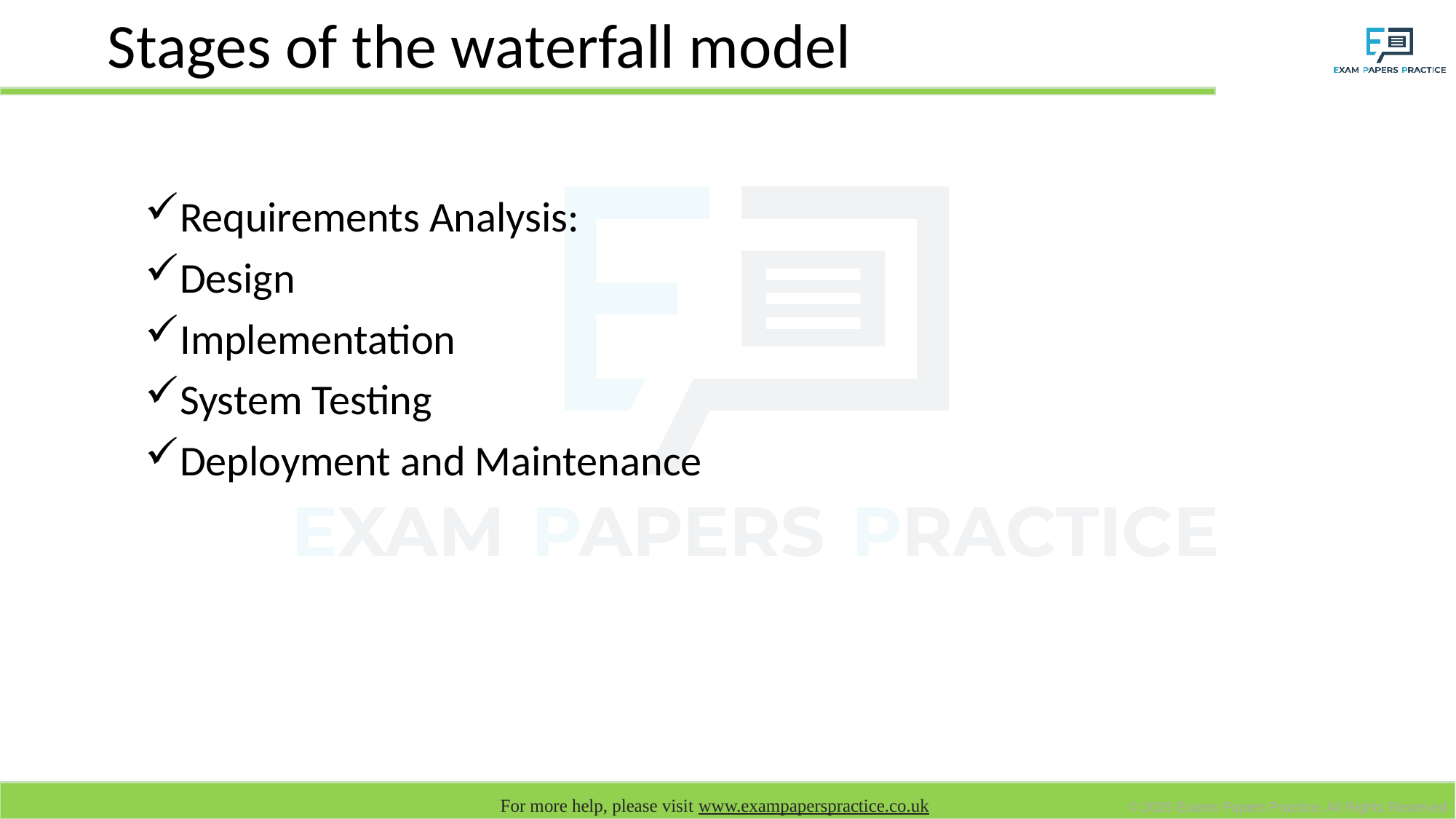

# Stages of the waterfall model
Requirements Analysis:
Design
Implementation
System Testing
Deployment and Maintenance